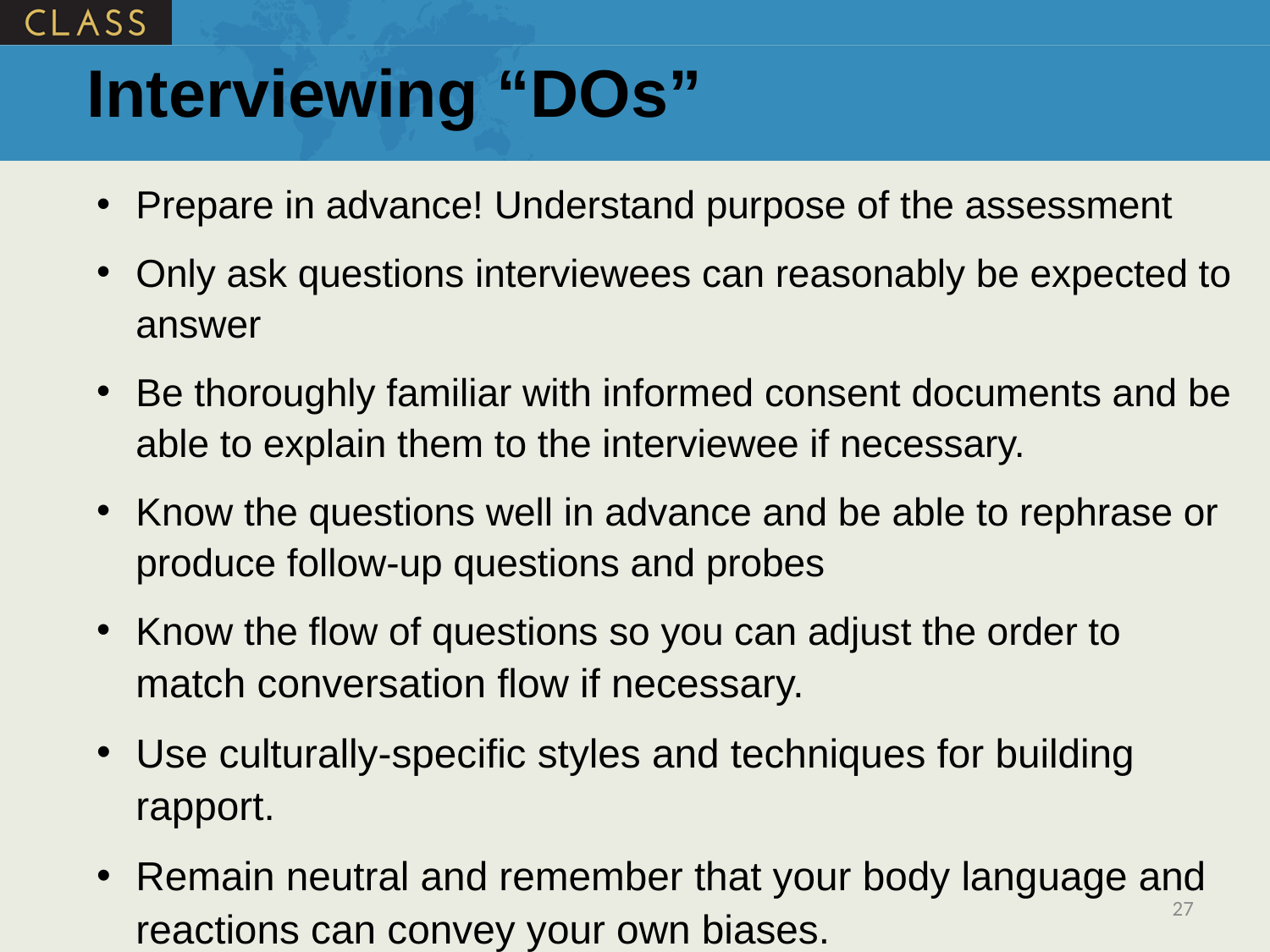

# Interviewing “DOs”
Prepare in advance! Understand purpose of the assessment
Only ask questions interviewees can reasonably be expected to answer
Be thoroughly familiar with informed consent documents and be able to explain them to the interviewee if necessary.
Know the questions well in advance and be able to rephrase or produce follow-up questions and probes
Know the flow of questions so you can adjust the order to match conversation flow if necessary.
Use culturally-specific styles and techniques for building rapport.
Remain neutral and remember that your body language and reactions can convey your own biases.
27